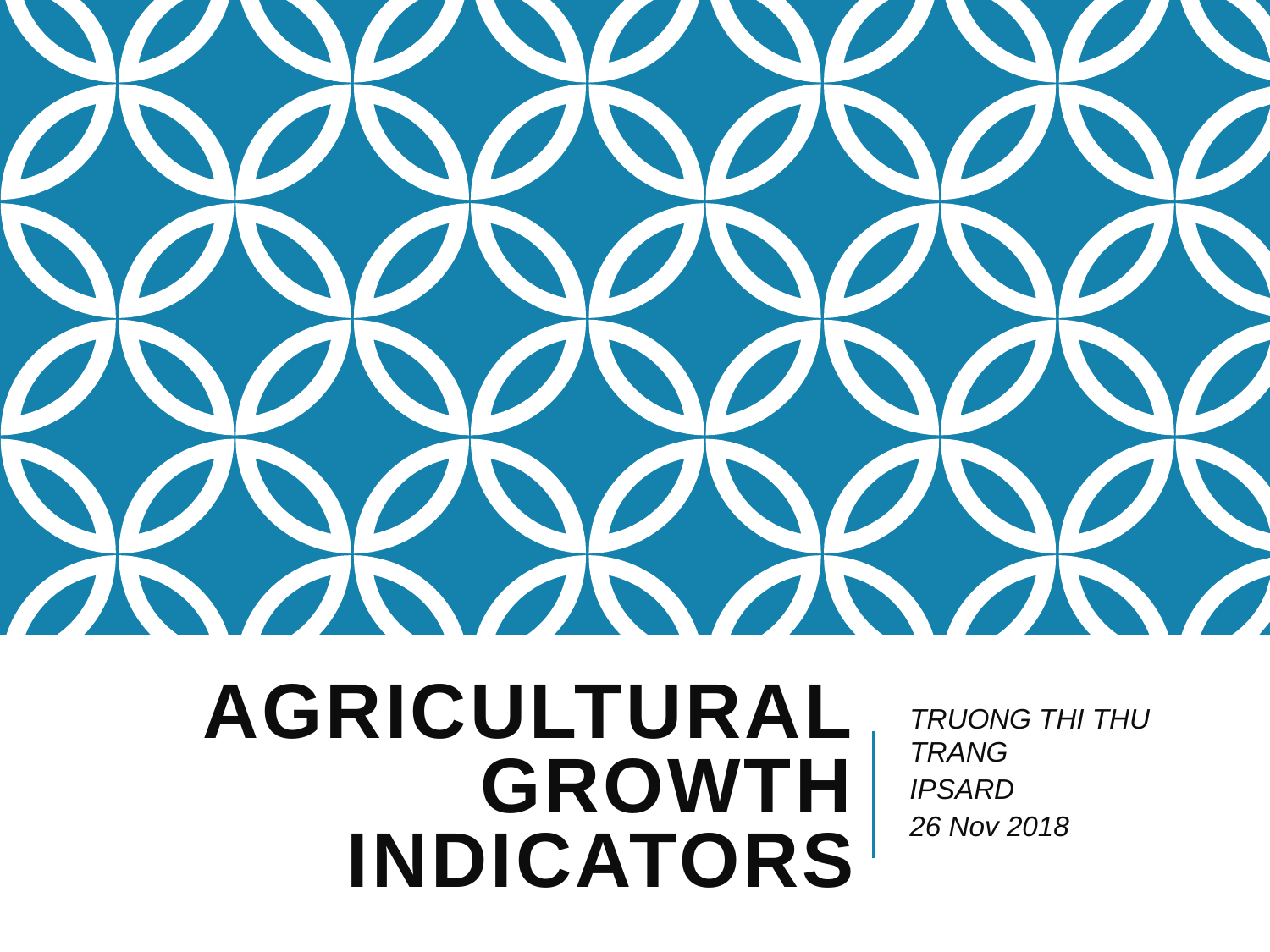

# Agricultural GROWTH INDICATORS
TRUONG THI THU TRANG
IPSARD
26 Nov 2018